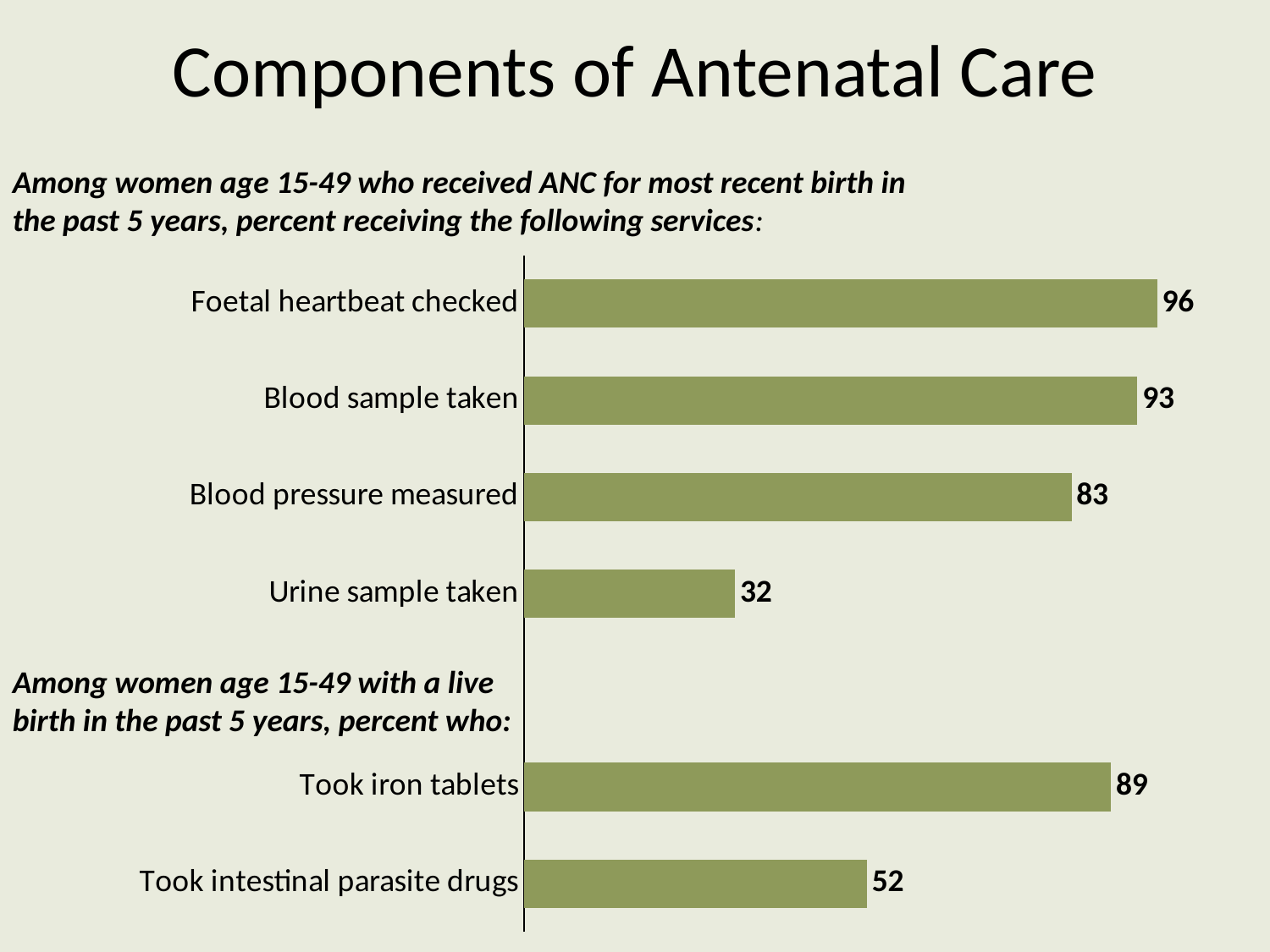

# Components of Antenatal Care
Among women age 15-49 who received ANC for most recent birth in the past 5 years, percent receiving the following services:

### Chart

| Category | Column1 |
|---|---|
| Took intestinal parasite drugs | 52.0 |
| Took iron tablets | 89.0 |
|  | None |
| Urine sample taken | 32.0 |
| Blood pressure measured | 83.0 |
| Blood sample taken | 93.0 |
| Foetal heartbeat checked | 96.0 |
Among women age 15-49 with a live birth in the past 5 years, percent who: